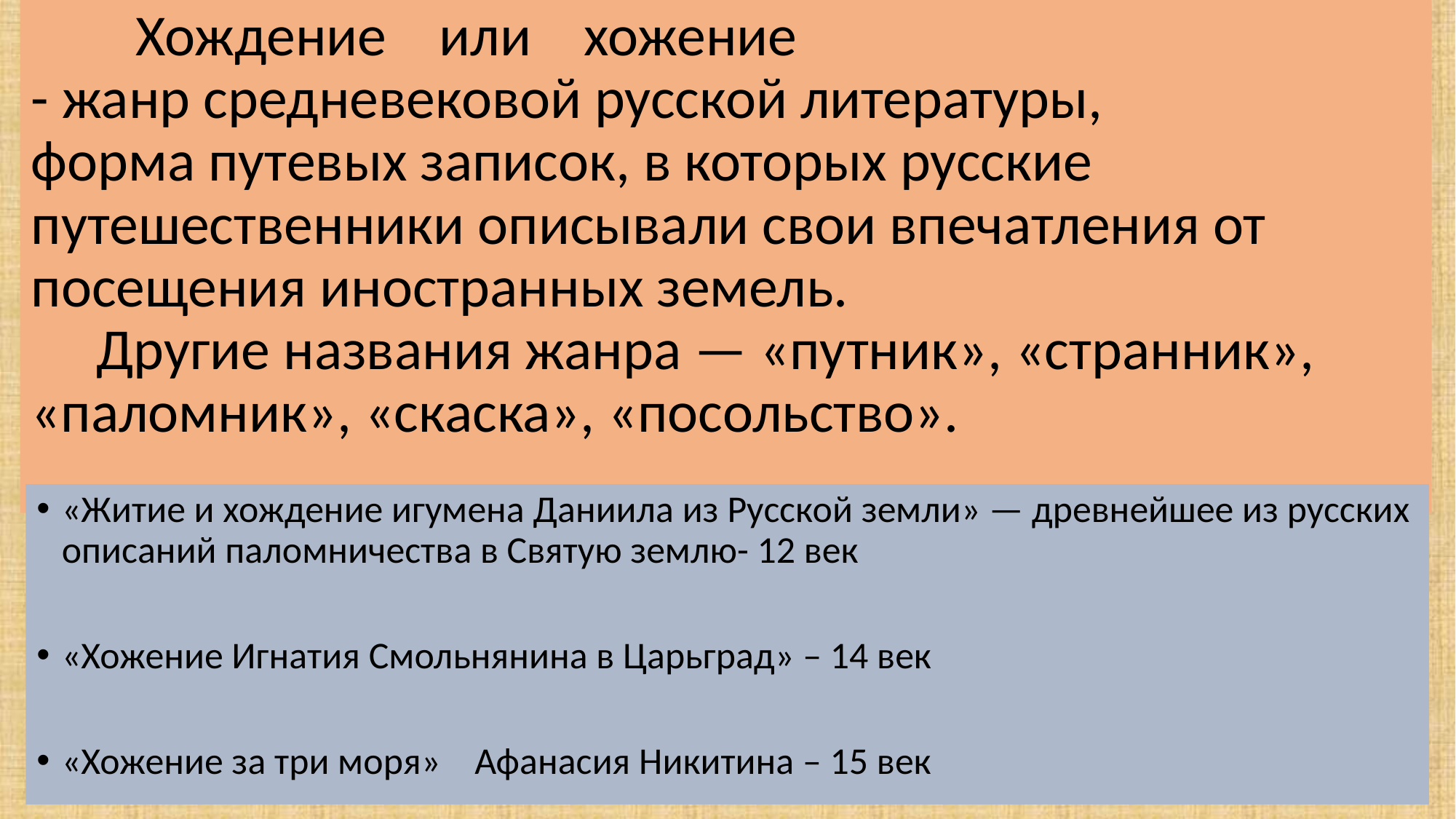

# Хождение    или    хожение - жанр средневековой русской литературы, форма путевых записок, в которых русские путешественники описывали свои впечатления от посещения иностранных земель. Другие названия жанра — «путник», «странник», «паломник», «скаска», «посольство».
«Житие и хождение игумена Даниила из Русской земли» — древнейшее из русских описаний паломничества в Святую землю- 12 век

«Хожение Игнатия Смольнянина в Царьград» – 14 век

«Хожение за три моря»    Афанасия Никитина – 15 век